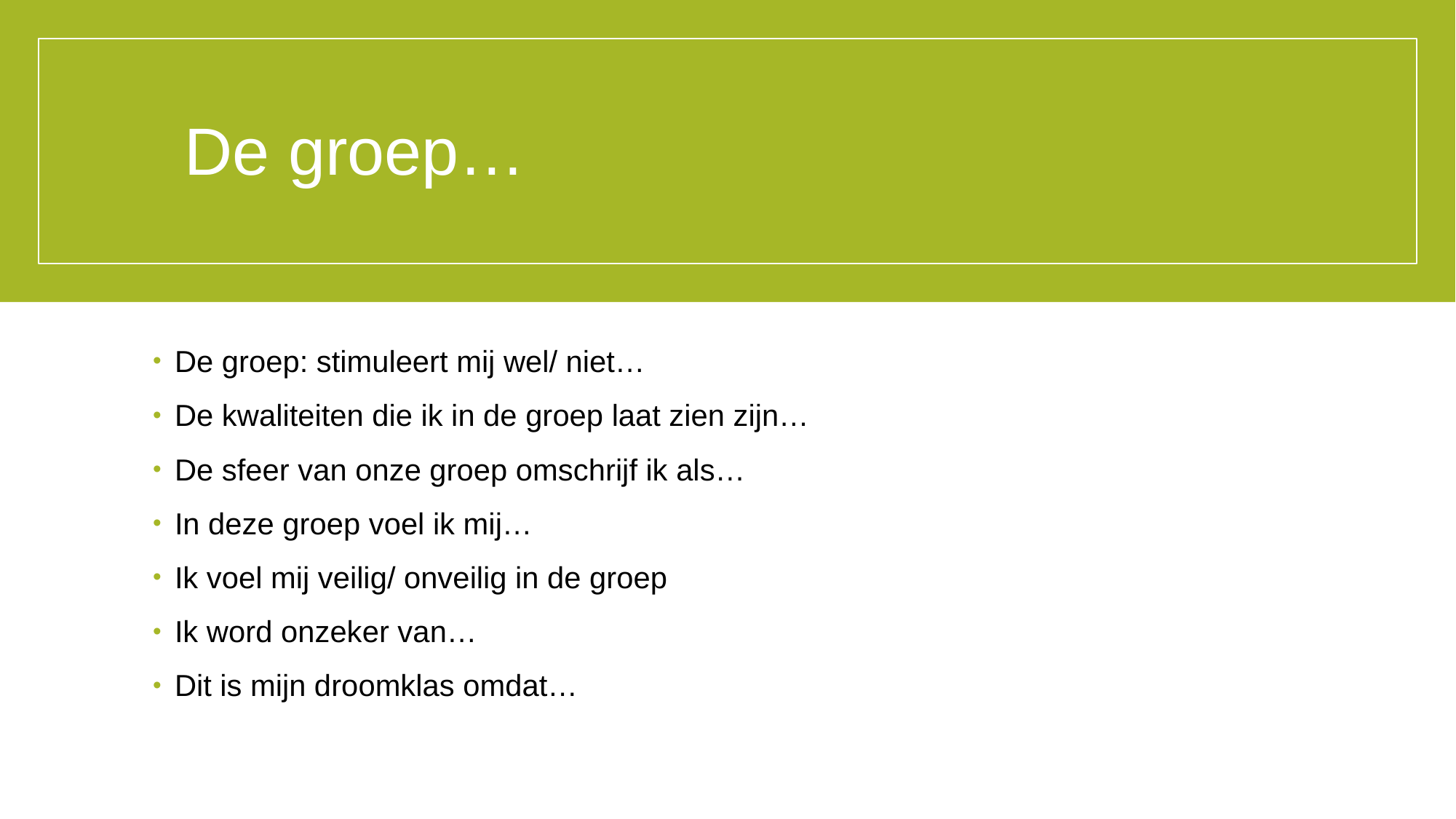

# De groep…

De groep: stimuleert mij wel/ niet…
De kwaliteiten die ik in de groep laat zien zijn…
De sfeer van onze groep omschrijf ik als…
In deze groep voel ik mij…
Ik voel mij veilig/ onveilig in de groep
Ik word onzeker van…
Dit is mijn droomklas omdat…